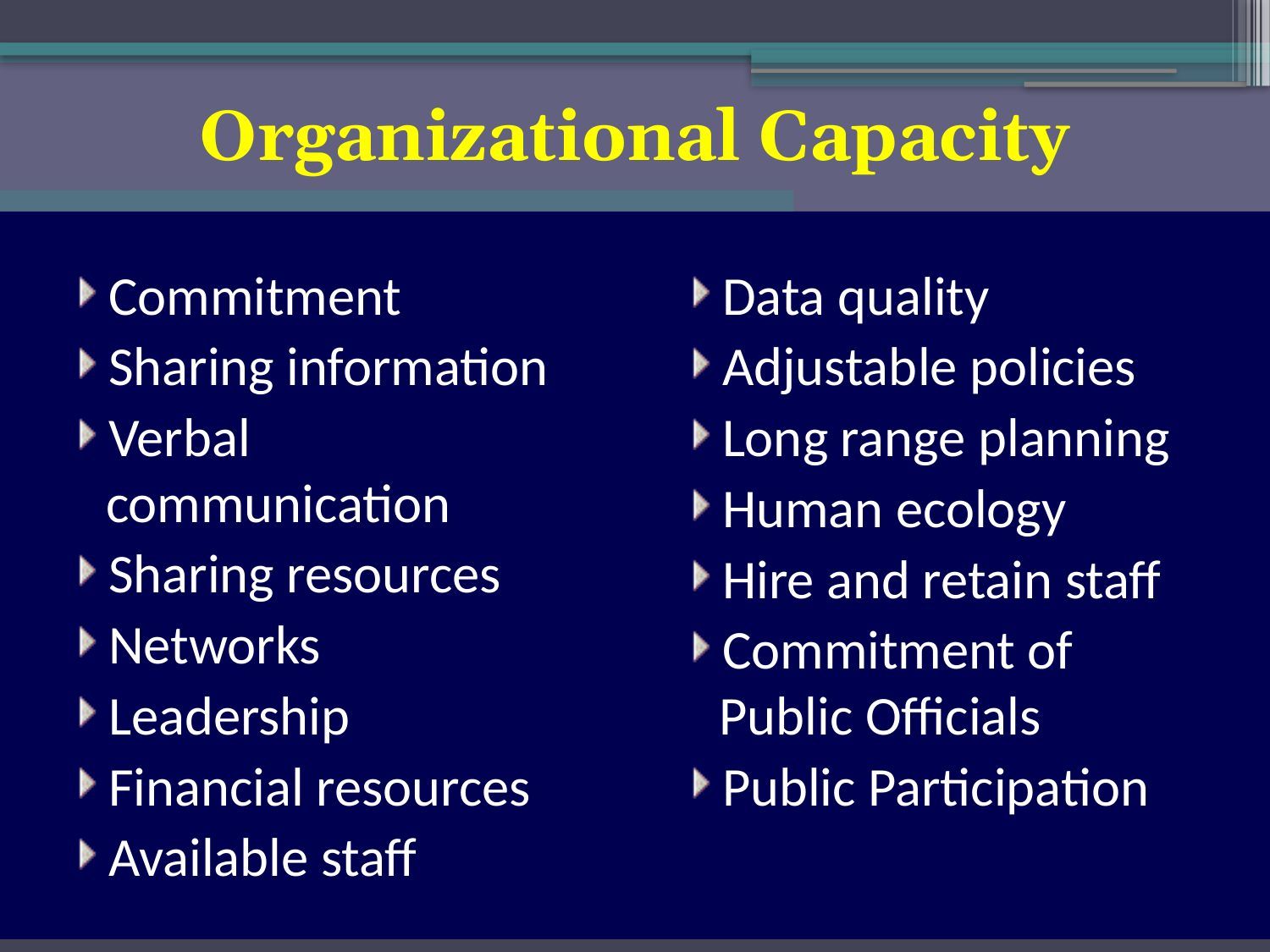

# Organizational Capacity
Commitment
Sharing information
Verbal communication
Sharing resources
Networks
Leadership
Financial resources
Available staff

Data quality
Adjustable policies
Long range planning
Human ecology
Hire and retain staff
Commitment of Public Officials
Public Participation